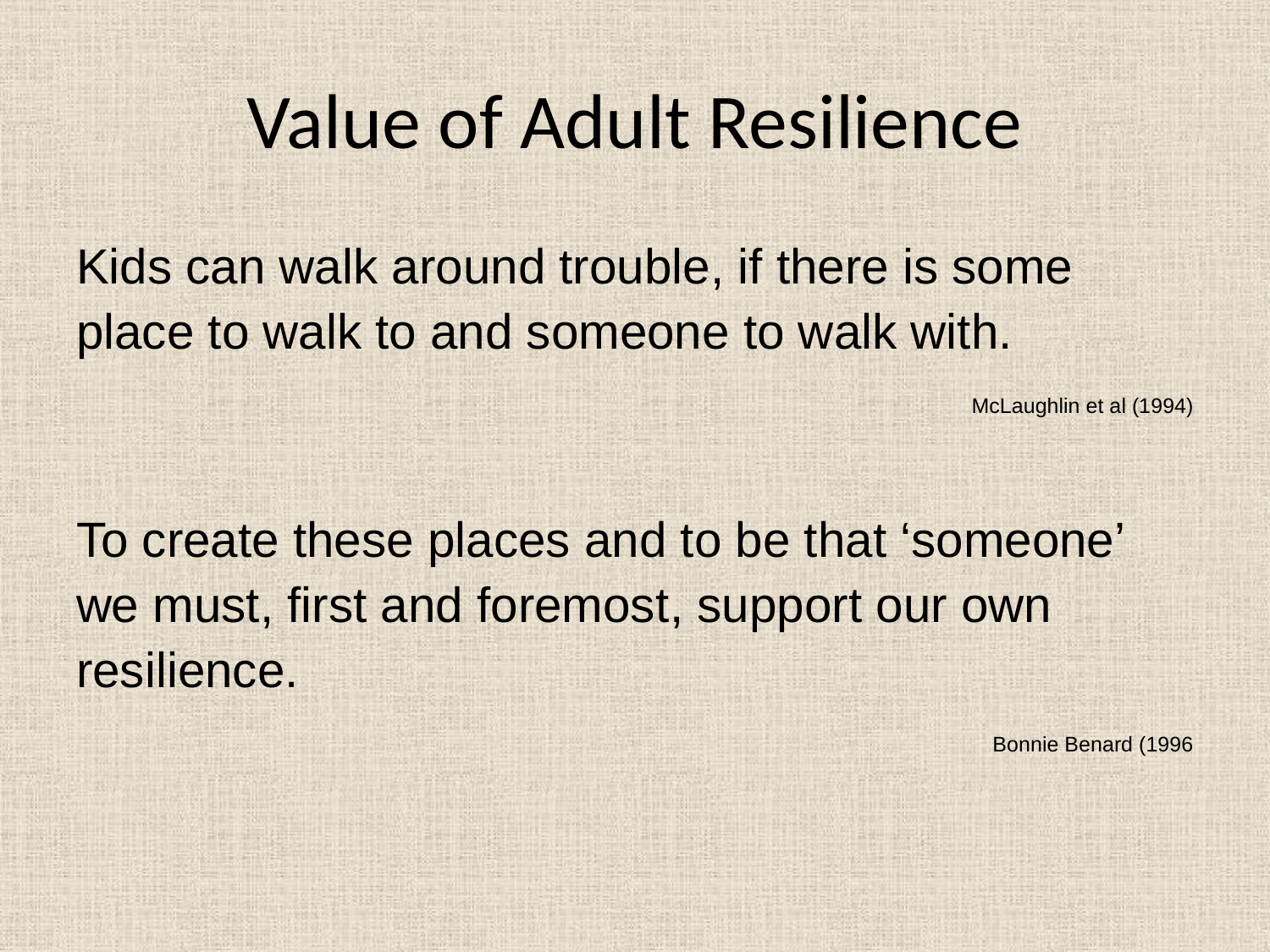

# Value of Adult Resilience
Kids can walk around trouble, if there is some place to walk to and someone to walk with.

McLaughlin et al (1994)

To create these places and to be that ‘someone’ we must, first and foremost, support our own resilience.

Bonnie Benard (1996